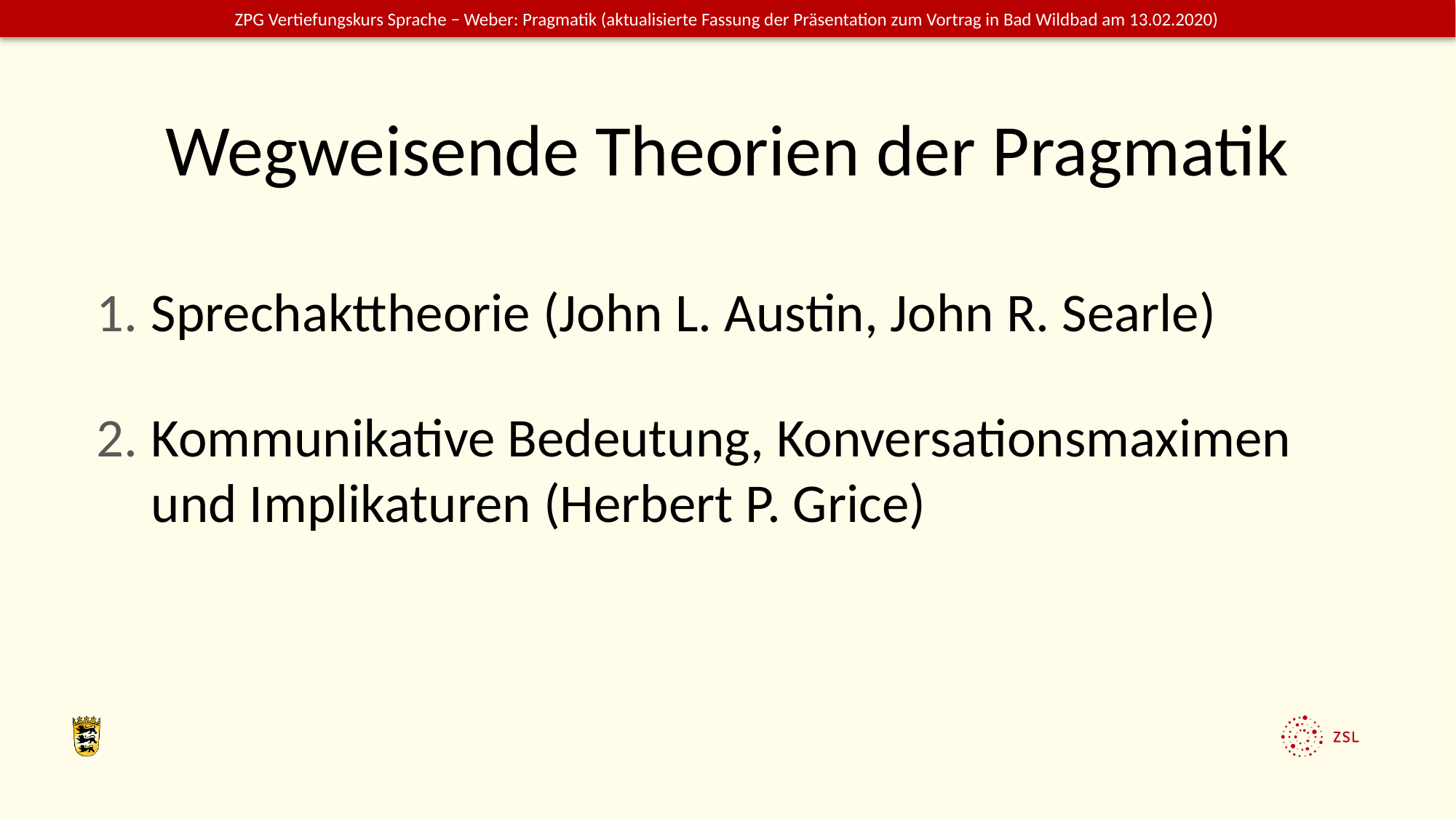

# Wegweisende Theorien der Pragmatik
Sprechakttheorie (John L. Austin, John R. Searle)
Kommunikative Bedeutung, Konversationsmaximen und Implikaturen (Herbert P. Grice)